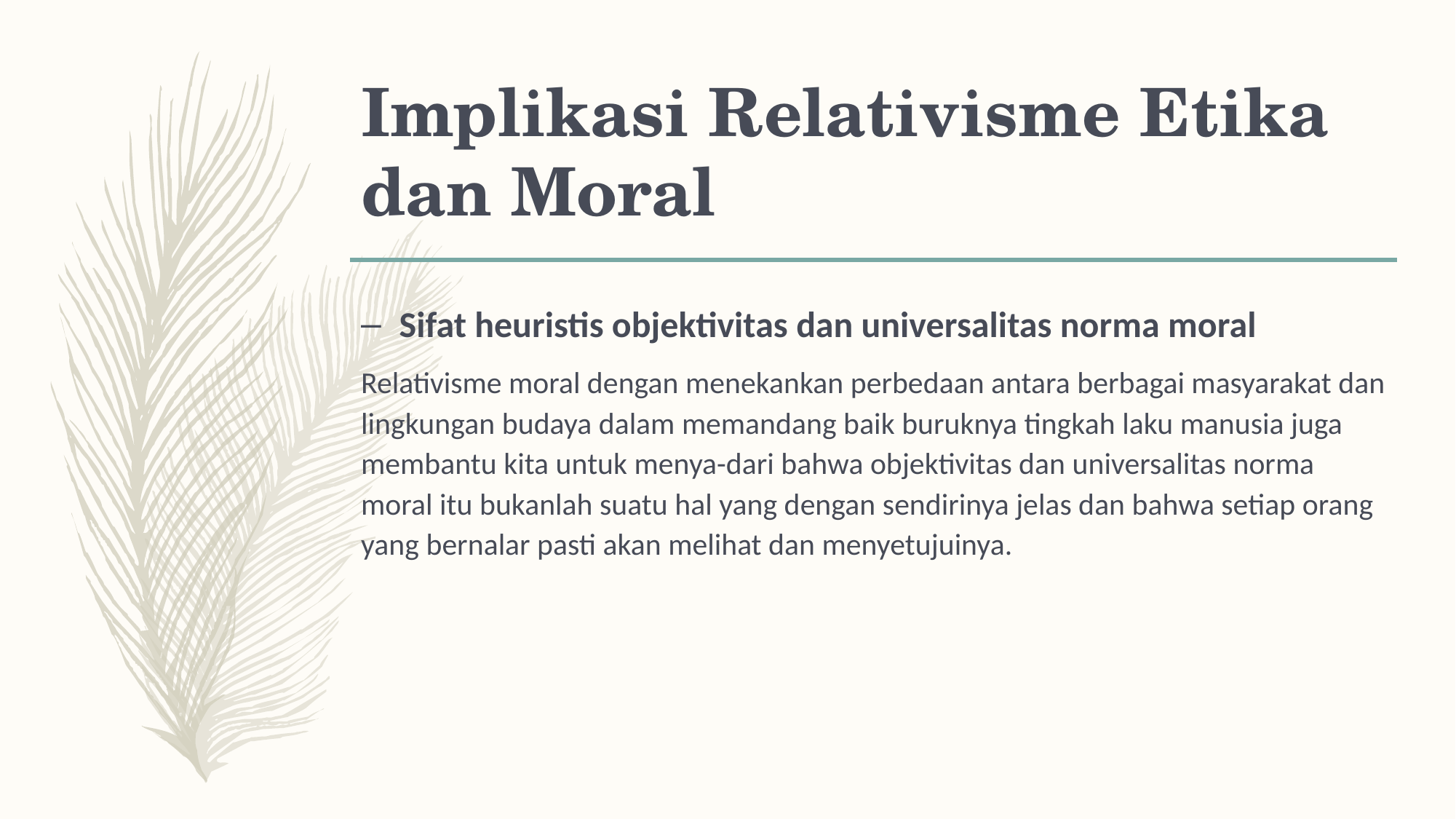

# Implikasi Relativisme Etika dan Moral
Sifat heuristis objektivitas dan universalitas norma moral
Relativisme moral dengan menekankan perbedaan antara berbagai masyarakat dan lingkungan budaya dalam memandang baik buruknya tingkah laku manusia juga membantu kita untuk menya-dari bahwa objektivitas dan universalitas norma moral itu bukanlah suatu hal yang dengan sendirinya jelas dan bahwa setiap orang yang bernalar pasti akan melihat dan menyetujuinya.